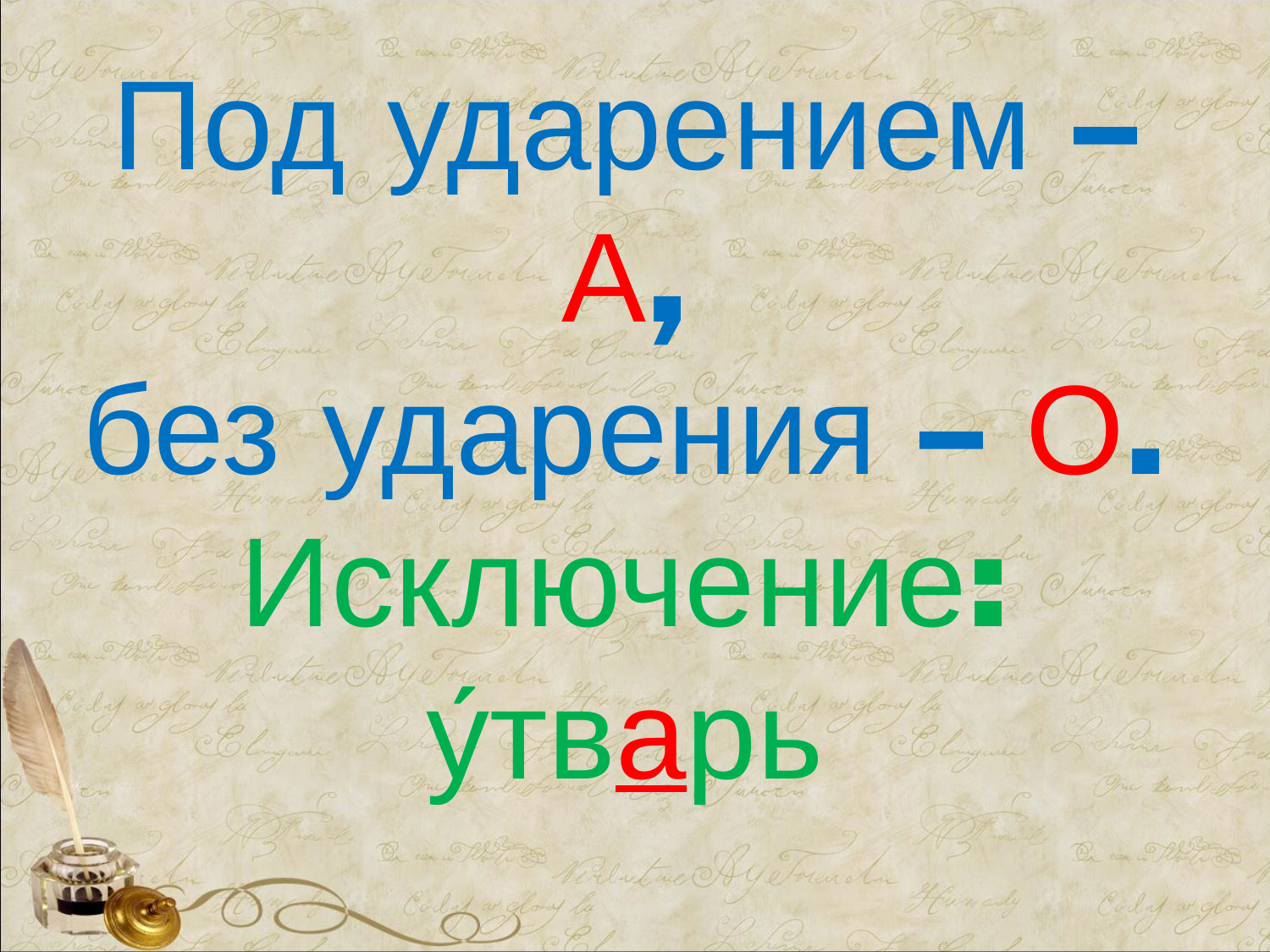

Под ударением – А,
без ударения – О.
Исключение: у́тварь